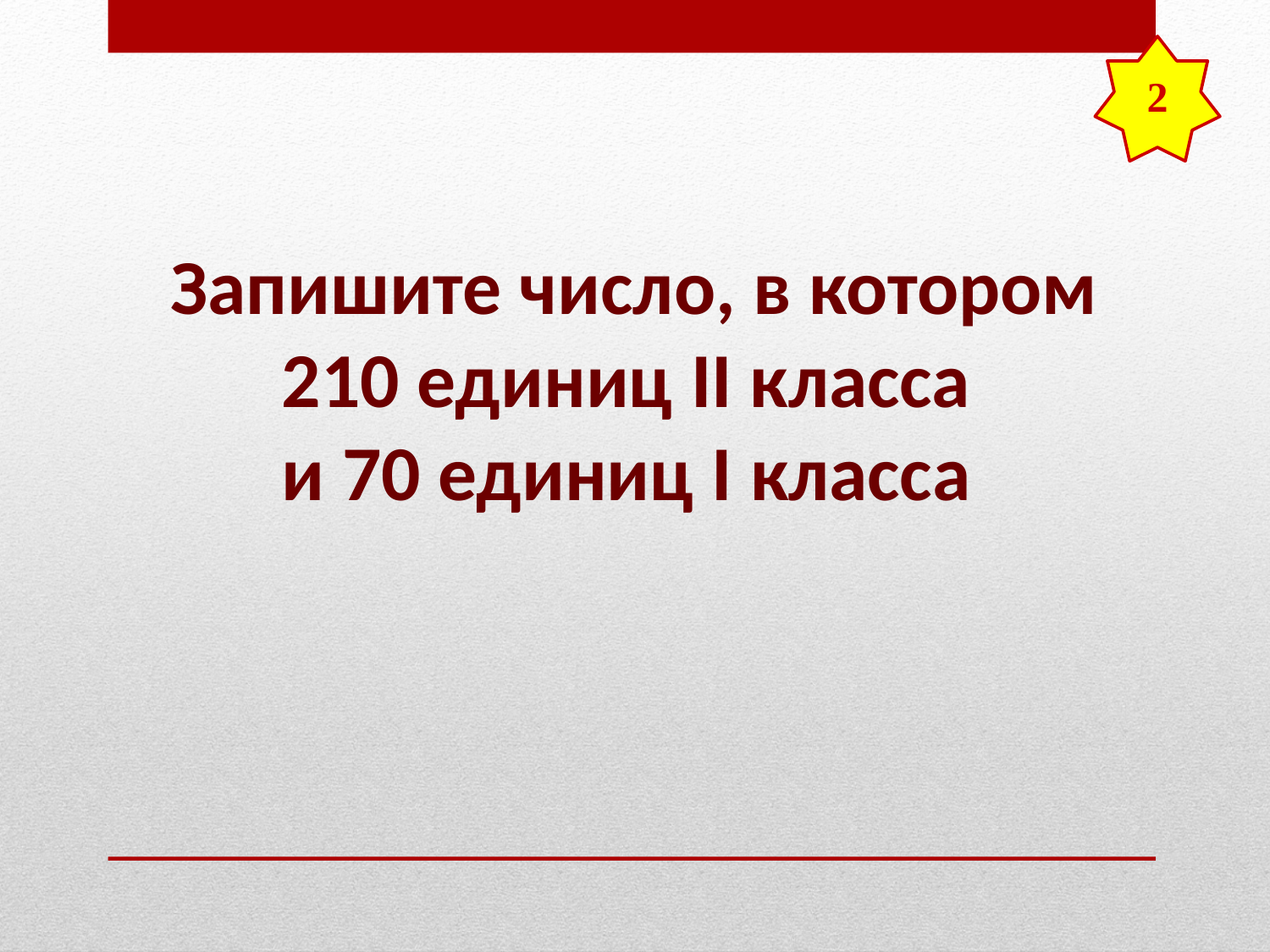

2
# Запишите число, в котором 210 единиц II класса и 70 единиц I класса